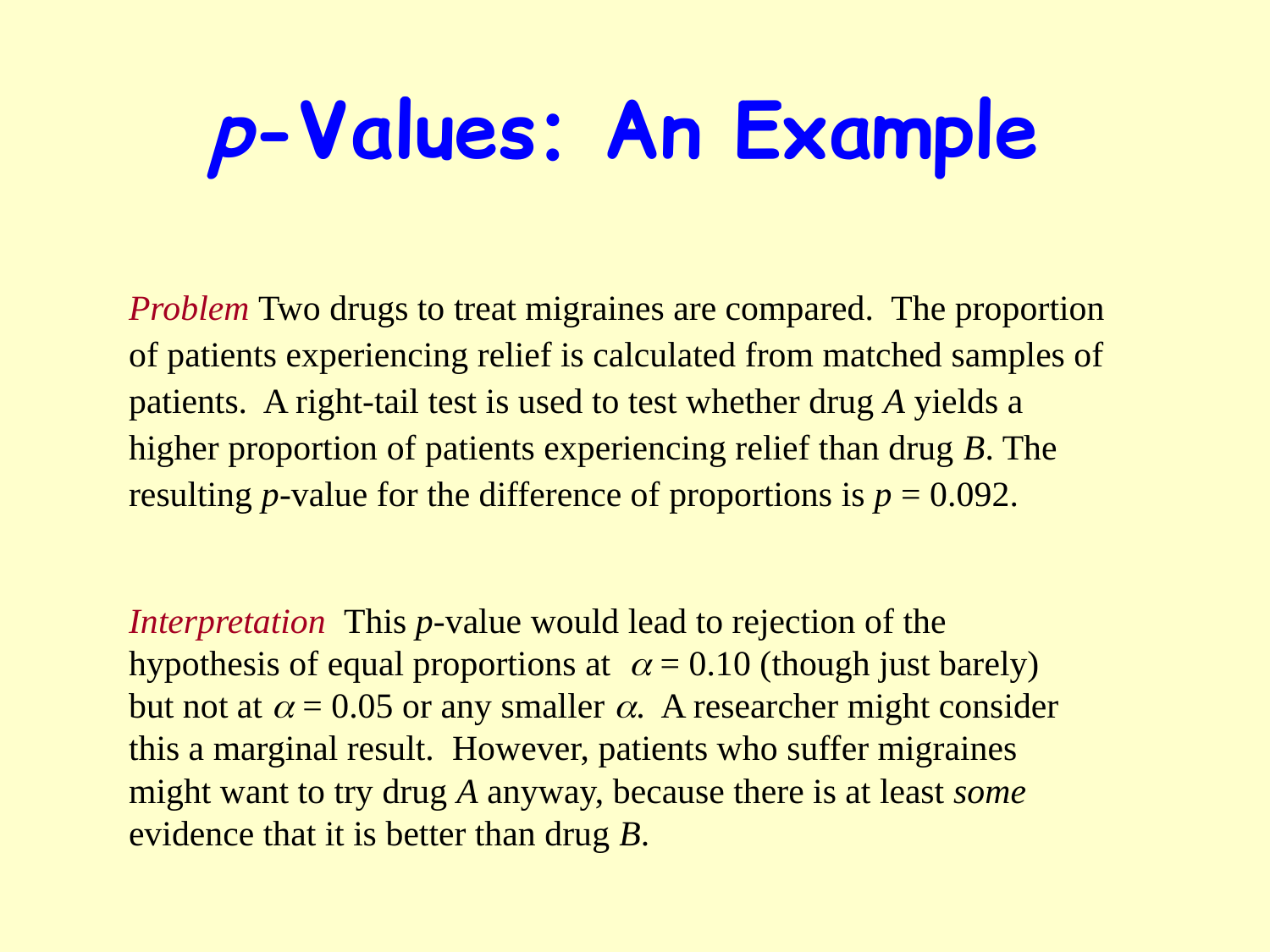

# p-Values: An Example
Problem Two drugs to treat migraines are compared.  The proportion of patients experiencing relief is calculated from matched samples of patients.  A right-tail test is used to test whether drug A yields a higher proportion of patients experiencing relief than drug B. The resulting p-value for the difference of proportions is p = 0.092.
Interpretation  This p-value would lead to rejection of the hypothesis of equal proportions at α = 0.10 (though just barely) but not at α = 0.05 or any smaller α.  A researcher might consider this a marginal result.  However, patients who suffer migraines might want to try drug A anyway, because there is at least some evidence that it is better than drug B.